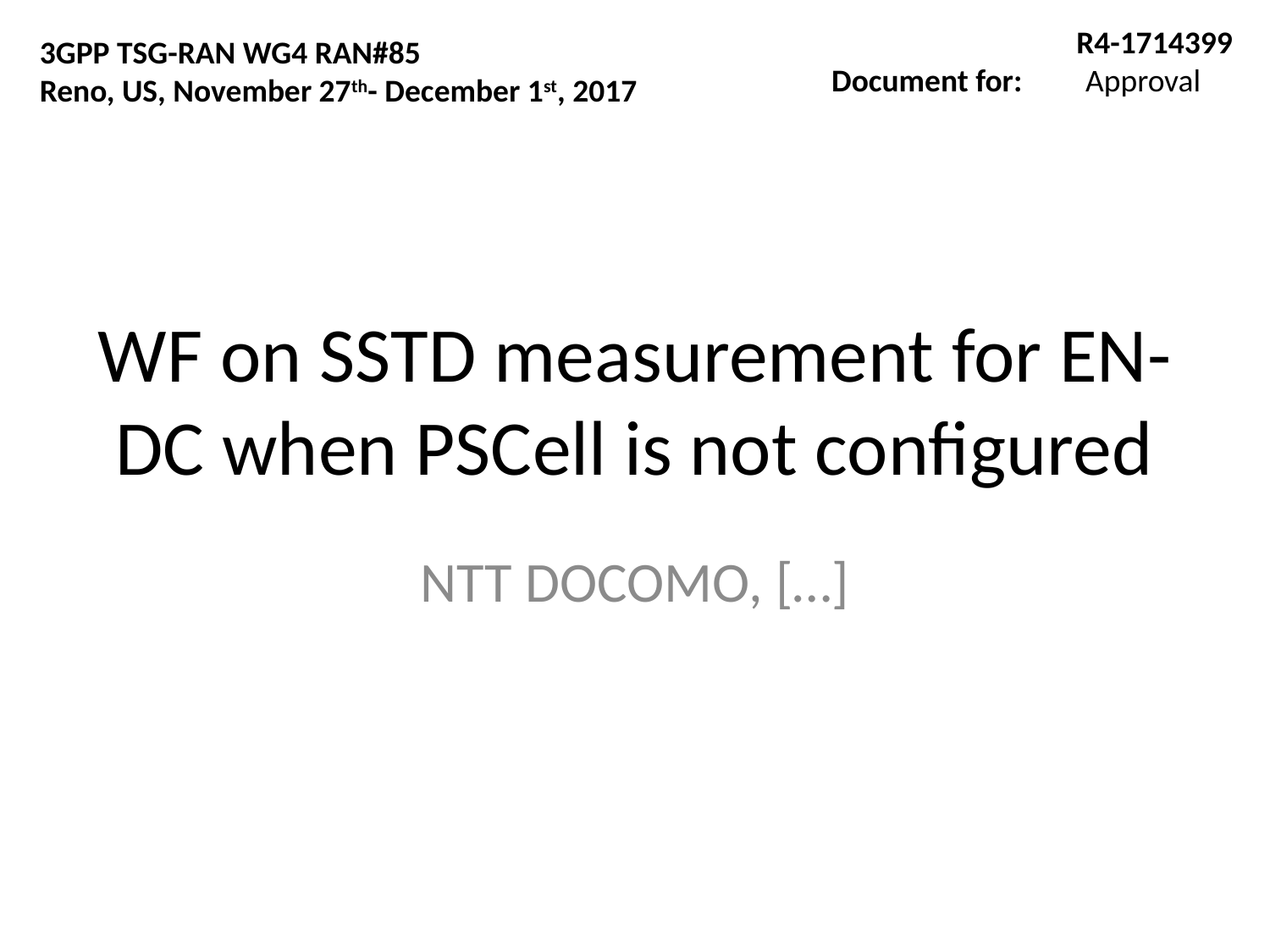

R4-1714399
Document for:	Approval
3GPP TSG-RAN WG4 RAN#85
Reno, US, November 27th- December 1st, 2017
# WF on SSTD measurement for EN-DC when PSCell is not configured
NTT DOCOMO, […]